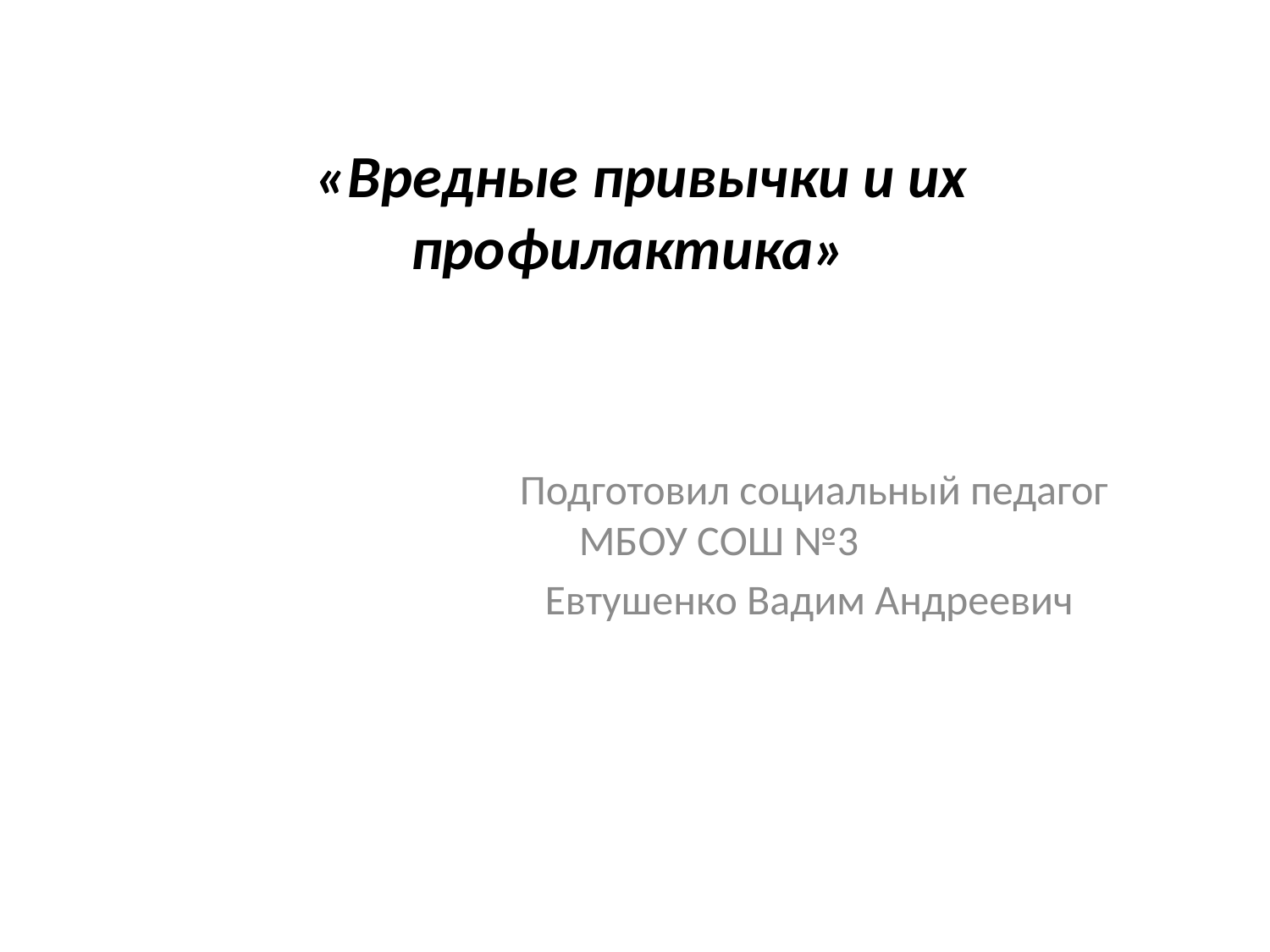

# «Вредные привычки и их профилактика»
                                 Подготовил социальный педагог              МБОУ СОШ №3
                           Евтушенко Вадим Андреевич